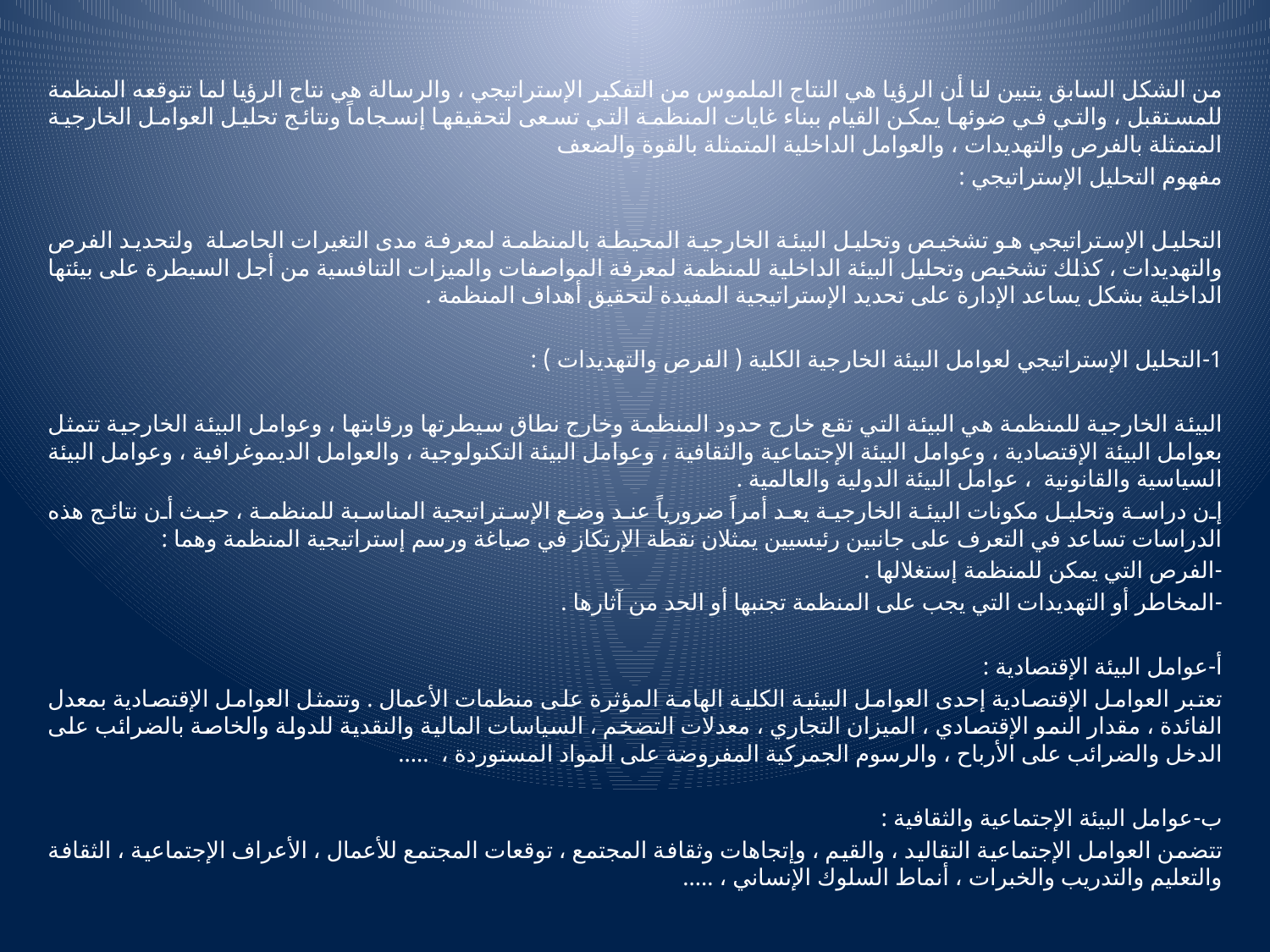

من الشكل السابق يتبين لنا أن الرؤيا هي النتاج الملموس من التفكير الإستراتيجي ، والرسالة هي نتاج الرؤيا لما تتوقعه المنظمة للمستقبل ، والتي في ضوئها يمكن القيام ببناء غايات المنظمة التي تسعى لتحقيقها إنسجاماً ونتائج تحليل العوامل الخارجية المتمثلة بالفرص والتهديدات ، والعوامل الداخلية المتمثلة بالقوة والضعف
مفهوم التحليل الإستراتيجي :

التحليل الإستراتيجي هو تشخيص وتحليل البيئة الخارجية المحيطة بالمنظمة لمعرفة مدى التغيرات الحاصلة  ولتحديد الفرص والتهديدات ، كذلك تشخيص وتحليل البيئة الداخلية للمنظمة لمعرفة المواصفات والميزات التنافسية من أجل السيطرة على بيئتها الداخلية بشكل يساعد الإدارة على تحديد الإستراتيجية المفيدة لتحقيق أهداف المنظمة .

1-التحليل الإستراتيجي لعوامل البيئة الخارجية الكلية ( الفرص والتهديدات ) :

البيئة الخارجية للمنظمة هي البيئة التي تقع خارج حدود المنظمة وخارج نطاق سيطرتها ورقابتها ، وعوامل البيئة الخارجية تتمثل بعوامل البيئة الإقتصادية ، وعوامل البيئة الإجتماعية والثقافية ، وعوامل البيئة التكنولوجية ، والعوامل الديموغرافية ، وعوامل البيئة السياسية والقانونية  ، عوامل البيئة الدولية والعالمية .
إن دراسة وتحليل مكونات البيئة الخارجية يعد أمراً ضرورياً عند وضع الإستراتيجية المناسبة للمنظمة ، حيث أن نتائج هذه الدراسات تساعد في التعرف على جانبين رئيسيين يمثلان نقطة الإرتكاز في صياغة ورسم إستراتيجية المنظمة وهما :
-الفرص التي يمكن للمنظمة إستغلالها .
-المخاطر أو التهديدات التي يجب على المنظمة تجنبها أو الحد من آثارها .

أ‌-عوامل البيئة الإقتصادية :
تعتبر العوامل الإقتصادية إحدى العوامل البيئية الكلية الهامة المؤثرة على منظمات الأعمال . وتتمثل العوامل الإقتصادية بمعدل الفائدة ، مقدار النمو الإقتصادي ، الميزان التجاري ، معدلات التضخم ، السياسات المالية والنقدية للدولة والخاصة بالضرائب على الدخل والضرائب على الأرباح ، والرسوم الجمركية المفروضة على المواد المستوردة ،  .....

ب‌-عوامل البيئة الإجتماعية والثقافية :
تتضمن العوامل الإجتماعية التقاليد ، والقيم ، وإتجاهات وثقافة المجتمع ، توقعات المجتمع للأعمال ، الأعراف الإجتماعية ، الثقافة والتعليم والتدريب والخبرات ، أنماط السلوك الإنساني ، .....